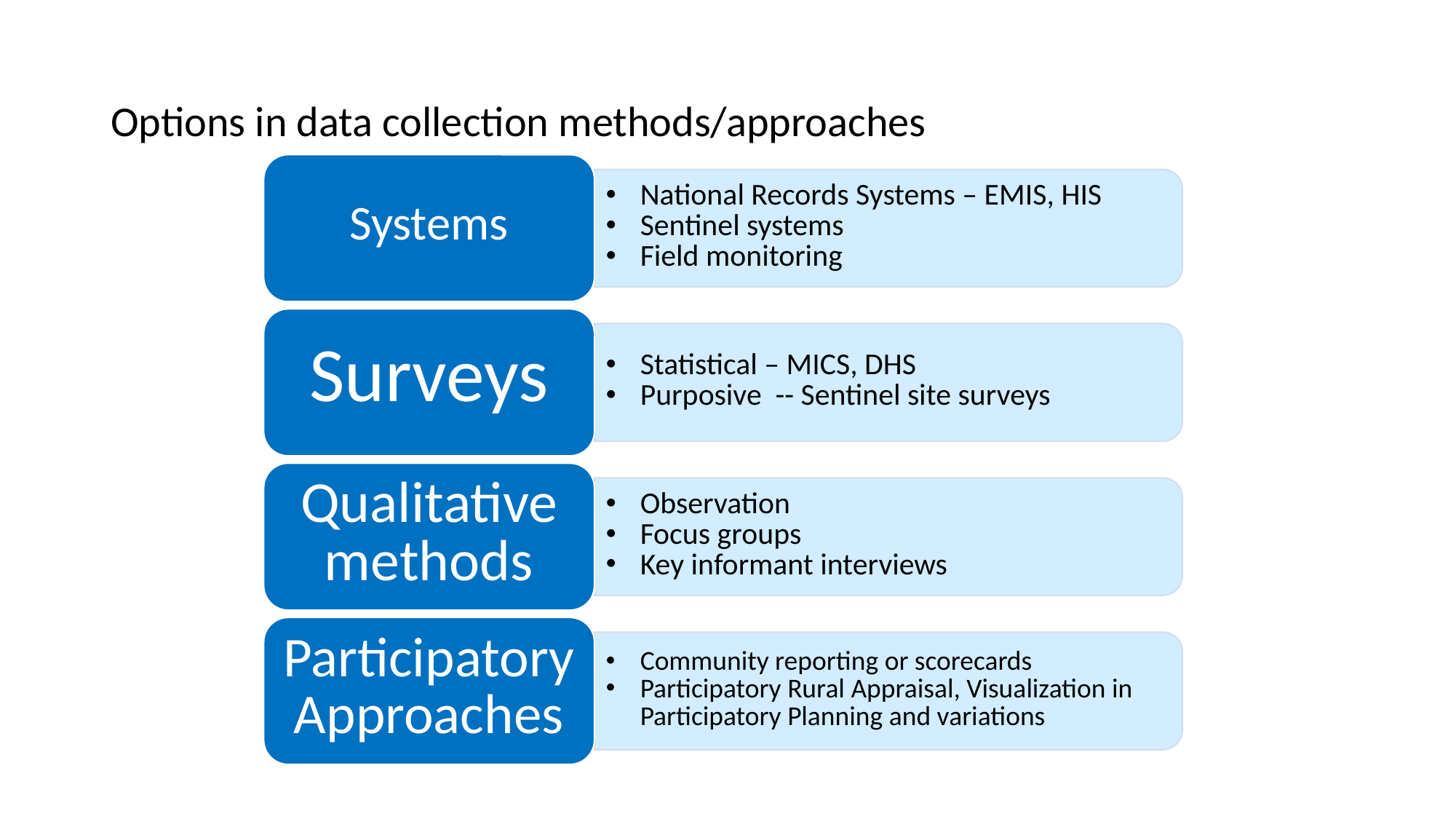

# Options in data collection methods/approaches

Systems
National Records Systems – EMIS, HIS
Sentinel systems
Field monitoring
Qualitative methods
Observation
Focus groups
Key informant interviews
Surveys
Statistical – MICS, DHS
Purposive  -- Sentinel site surveys